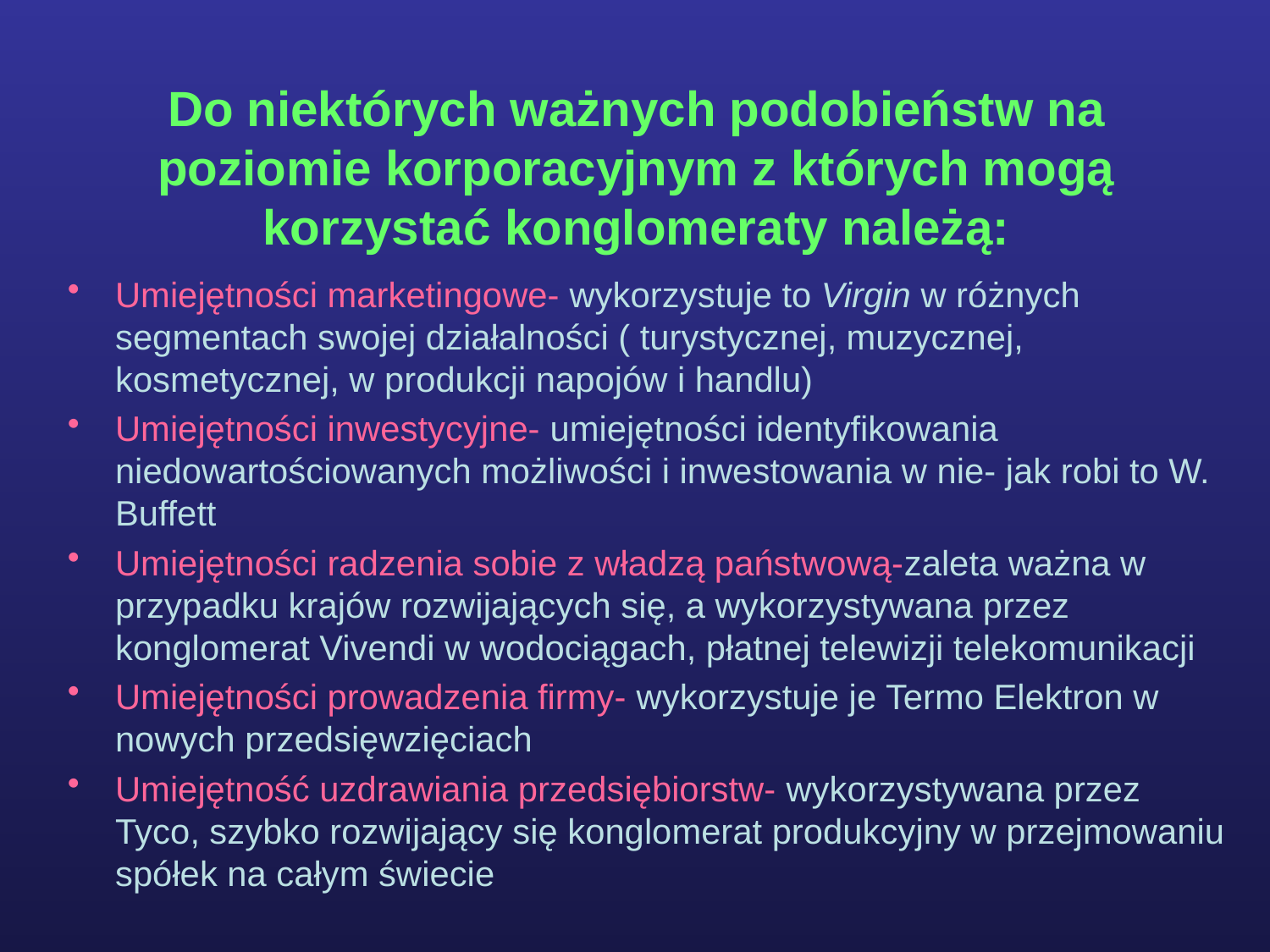

# Do niektórych ważnych podobieństw na poziomie korporacyjnym z których mogą korzystać konglomeraty należą:
Umiejętności marketingowe- wykorzystuje to Virgin w różnych segmentach swojej działalności ( turystycznej, muzycznej, kosmetycznej, w produkcji napojów i handlu)
Umiejętności inwestycyjne- umiejętności identyfikowania niedowartościowanych możliwości i inwestowania w nie- jak robi to W. Buffett
Umiejętności radzenia sobie z władzą państwową-zaleta ważna w przypadku krajów rozwijających się, a wykorzystywana przez konglomerat Vivendi w wodociągach, płatnej telewizji telekomunikacji
Umiejętności prowadzenia firmy- wykorzystuje je Termo Elektron w nowych przedsięwzięciach
Umiejętność uzdrawiania przedsiębiorstw- wykorzystywana przez Tyco, szybko rozwijający się konglomerat produkcyjny w przejmowaniu spółek na całym świecie